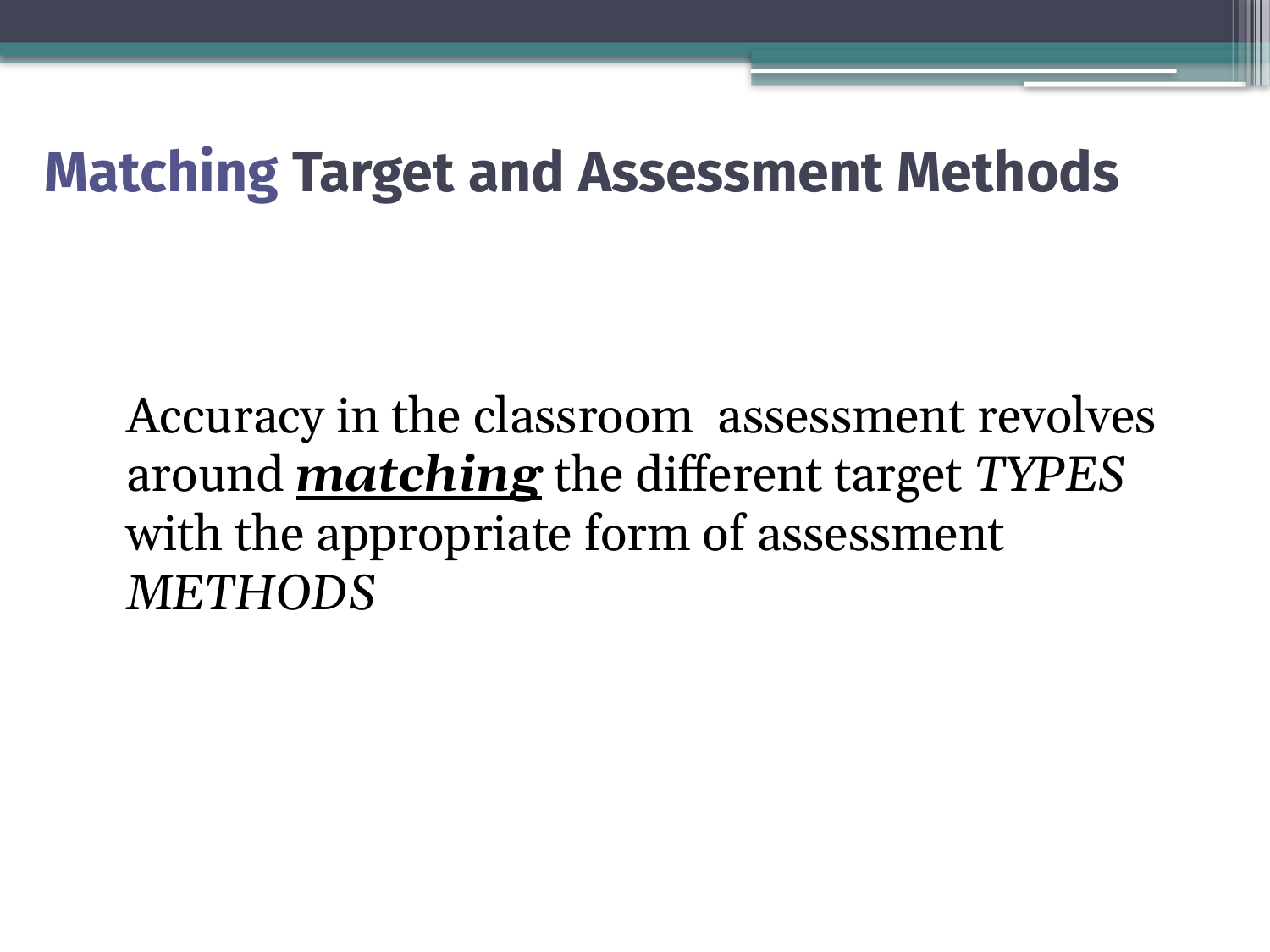

# Matching Target and Assessment Methods

   Accuracy in the classroom  assessment revolves around matching the different target TYPES with the appropriate form of assessment METHODS